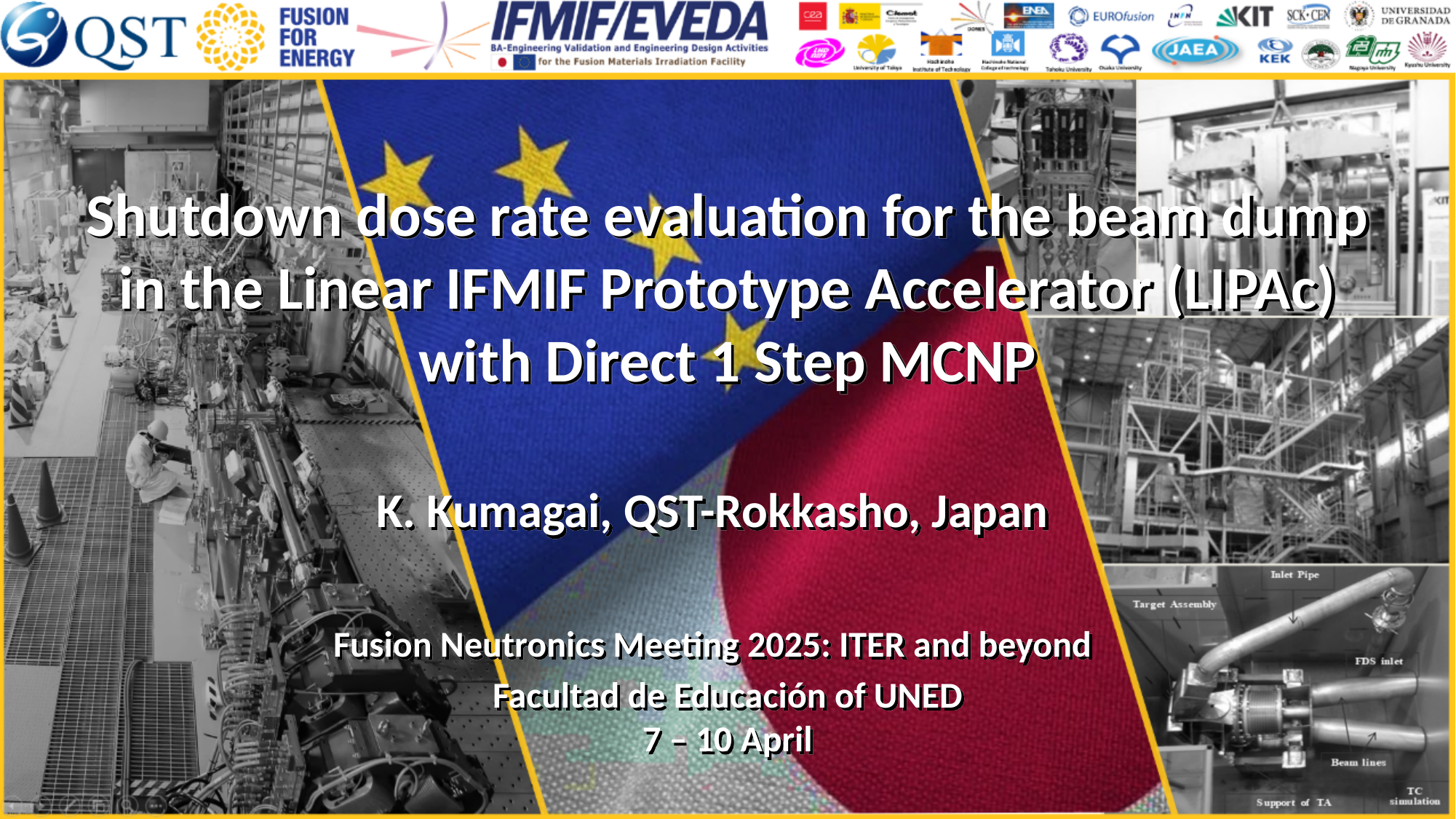

Shutdown dose rate evaluation for the beam dump in the Linear IFMIF Prototype Accelerator (LIPAc) with Direct 1 Step MCNP
K. Kumagai, QST-Rokkasho, Japan
Fusion Neutronics Meeting 2025: ITER and beyond
Facultad de Educación of UNED
7 – 10 April